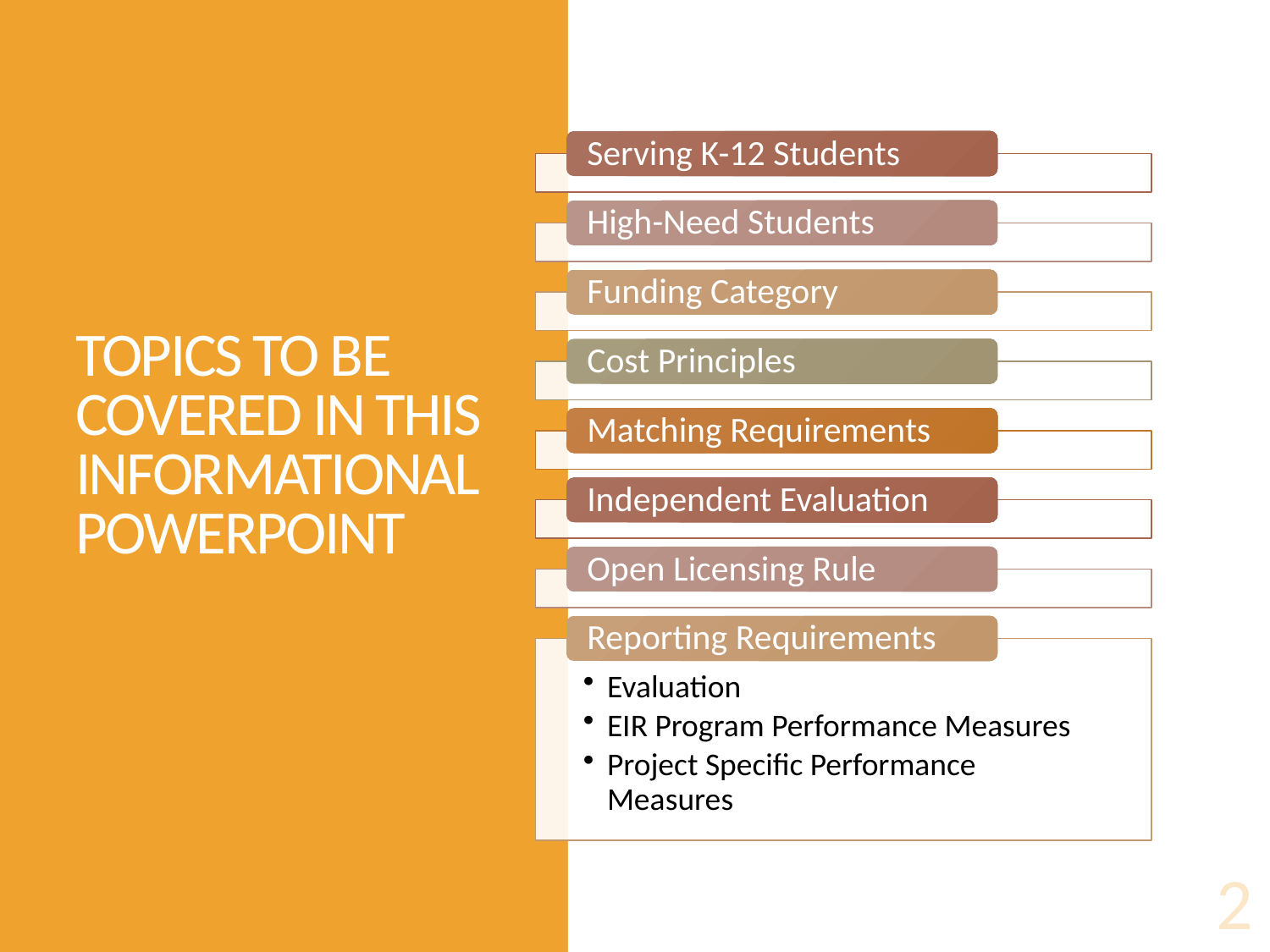

# Topics to Be covered in this INFORMATIONAL PowerPoint
Serving K-12 Students
High-Need Students
Funding Category
Cost Principles
Matching Requirements
Independent Evaluation
Open Licensing Rule
Evaluation
EIR Program Performance Measures
Project Specific Performance Measures
Reporting Requirements
2